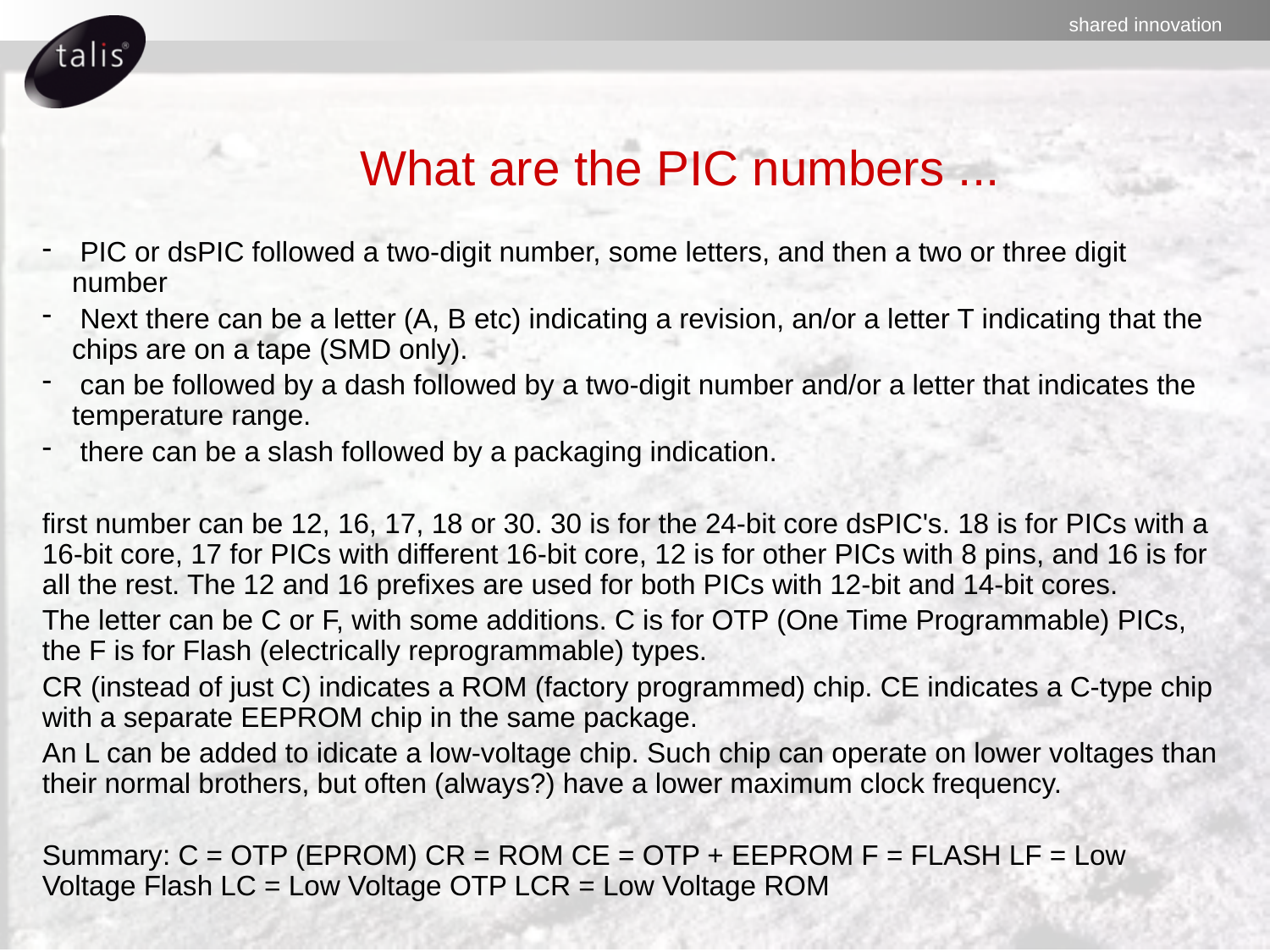

# What are the PIC numbers ...
 PIC or dsPIC followed a two-digit number, some letters, and then a two or three digit number
 Next there can be a letter (A, B etc) indicating a revision, an/or a letter T indicating that the chips are on a tape (SMD only).
 can be followed by a dash followed by a two-digit number and/or a letter that indicates the temperature range.
 there can be a slash followed by a packaging indication.

first number can be 12, 16, 17, 18 or 30. 30 is for the 24-bit core dsPIC's. 18 is for PICs with a 16-bit core, 17 for PICs with different 16-bit core, 12 is for other PICs with 8 pins, and 16 is for all the rest. The 12 and 16 prefixes are used for both PICs with 12-bit and 14-bit cores.
The letter can be C or F, with some additions. C is for OTP (One Time Programmable) PICs, the F is for Flash (electrically reprogrammable) types.
CR (instead of just C) indicates a ROM (factory programmed) chip. CE indicates a C-type chip with a separate EEPROM chip in the same package.
An L can be added to idicate a low-voltage chip. Such chip can operate on lower voltages than their normal brothers, but often (always?) have a lower maximum clock frequency.

Summary: C = OTP (EPROM) CR = ROM CE = OTP + EEPROM F = FLASH LF = Low Voltage Flash LC = Low Voltage OTP LCR = Low Voltage ROM